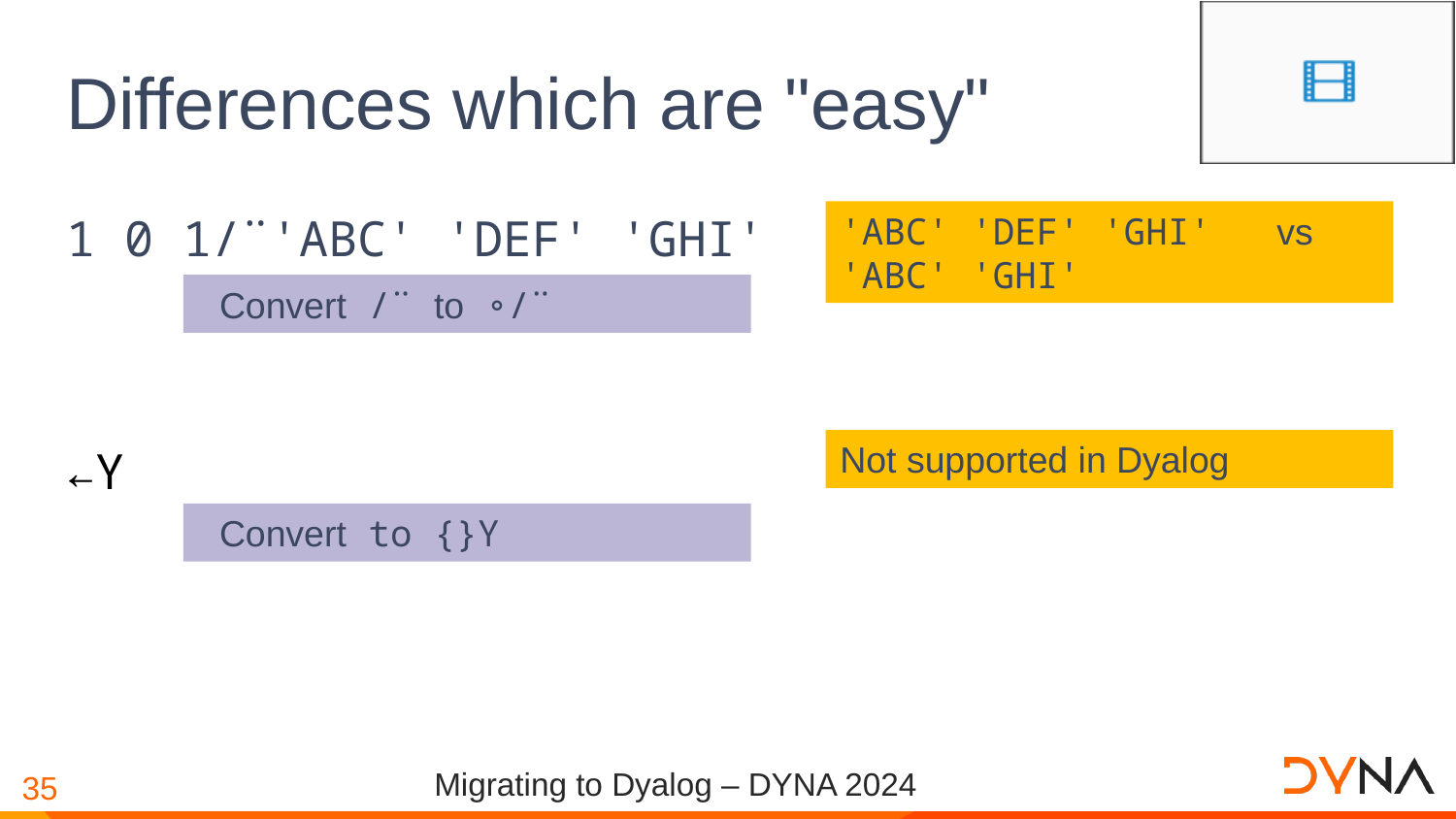

# Differences which are "easy"
1 0 1/¨'ABC' 'DEF' 'GHI'
←Y
'ABC' 'DEF' 'GHI'	vs
'ABC' 'GHI'
 Convert /¨ to ∘/¨
Not supported in Dyalog
 Convert to {}Y